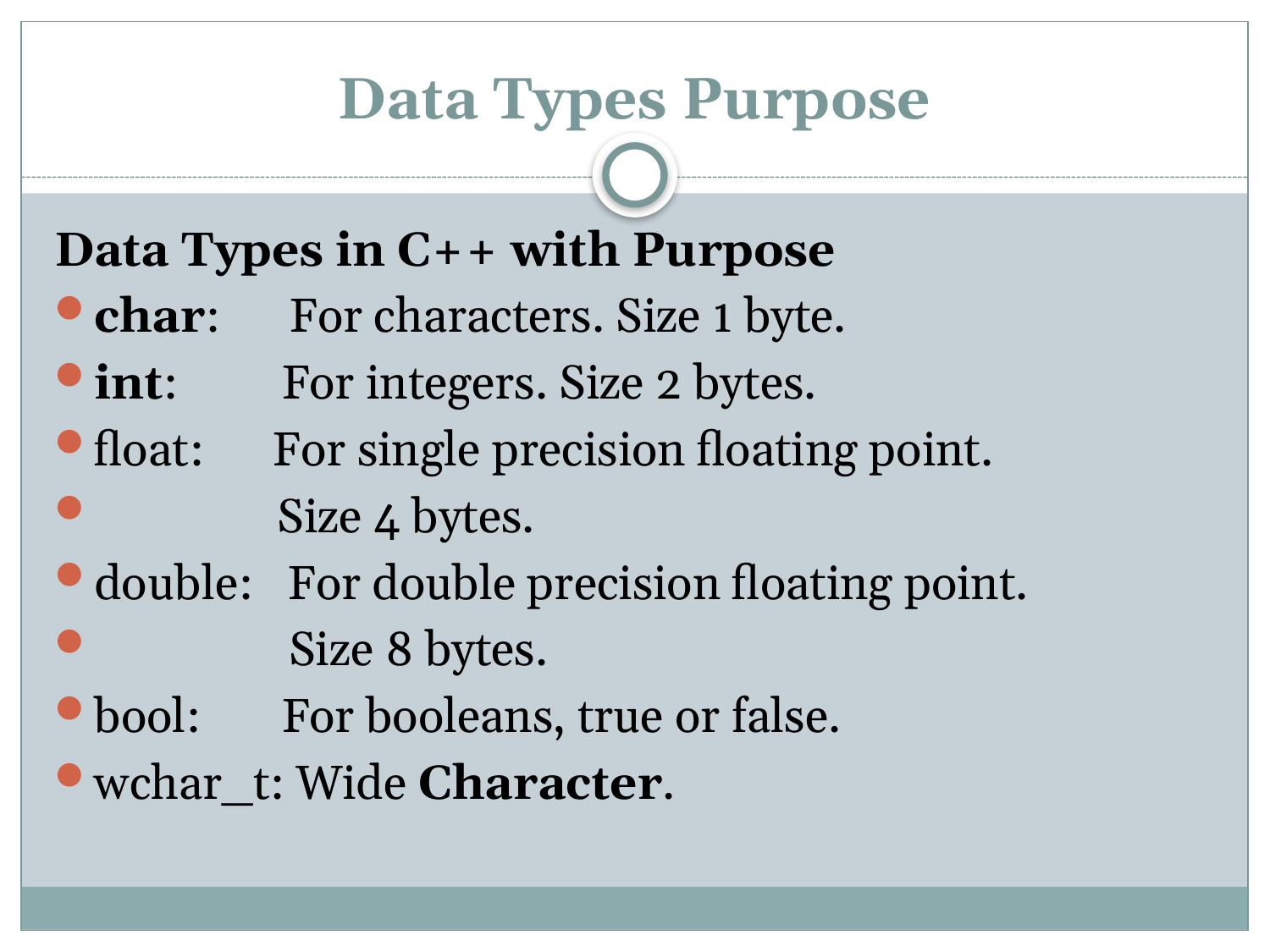

# Data Types Purpose
Data Types in C++ with Purpose
char:      For characters. Size 1 byte.
int:         For integers. Size 2 bytes.
float:      For single precision floating point.
                Size 4 bytes.
double:   For double precision floating point.
                 Size 8 bytes.
bool:       For booleans, true or false.
wchar_t: Wide Character.